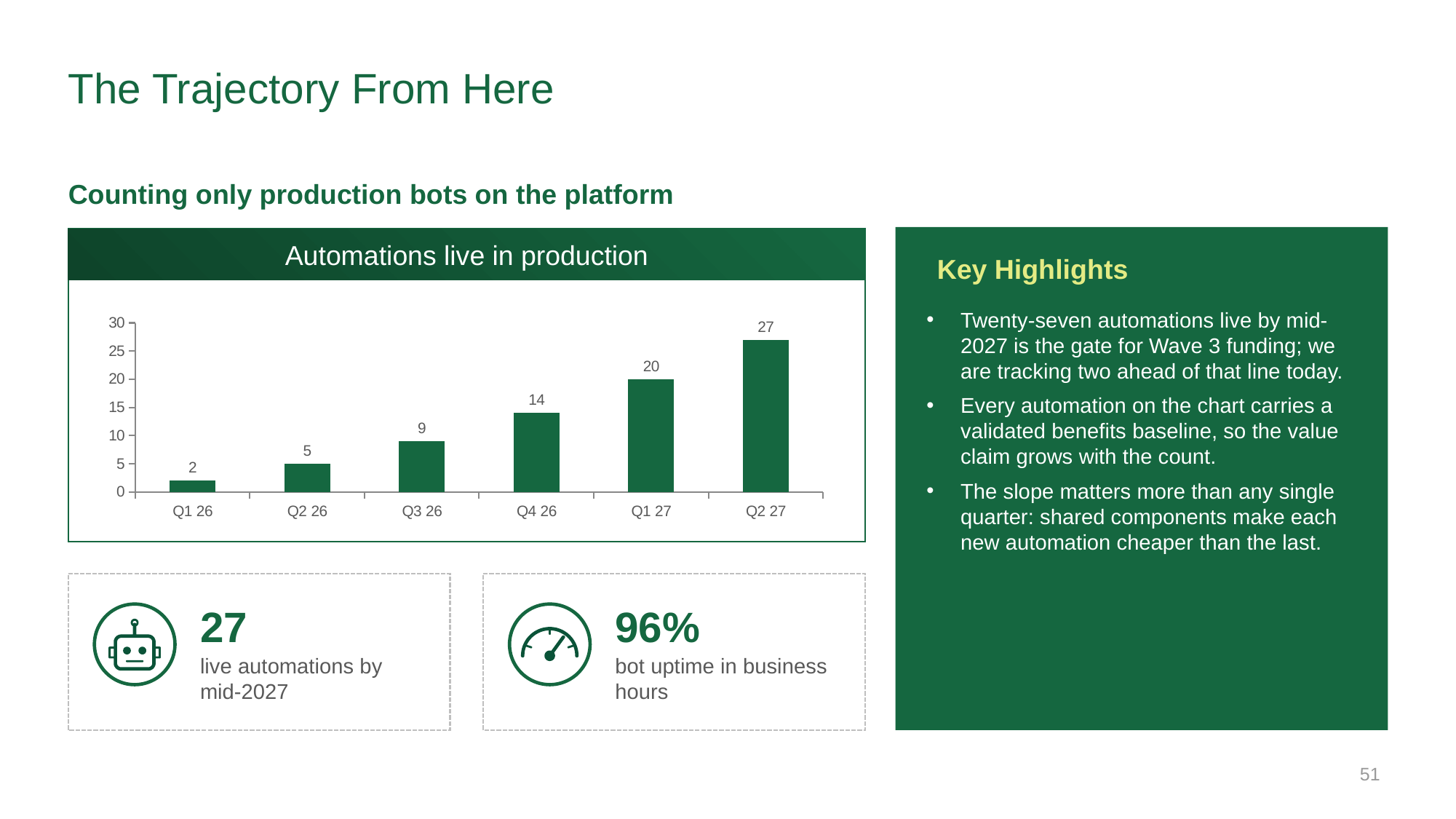

# The Trajectory From Here
Counting only production bots on the platform

Automations live in production

### Chart

| Category | Automations in production |
|---|---|
| Q1 26 | 2.0 |
| Q2 26 | 5.0 |
| Q3 26 | 9.0 |
| Q4 26 | 14.0 |
| Q1 27 | 20.0 |
| Q2 27 | 27.0 |
Key Highlights
Twenty-seven automations live by mid-2027 is the gate for Wave 3 funding; we are tracking two ahead of that line today.
Every automation on the chart carries a validated benefits baseline, so the value claim grows with the count.
The slope matters more than any single quarter: shared components make each new automation cheaper than the last.

27
96%

live automations by mid-2027
bot uptime in business hours
51